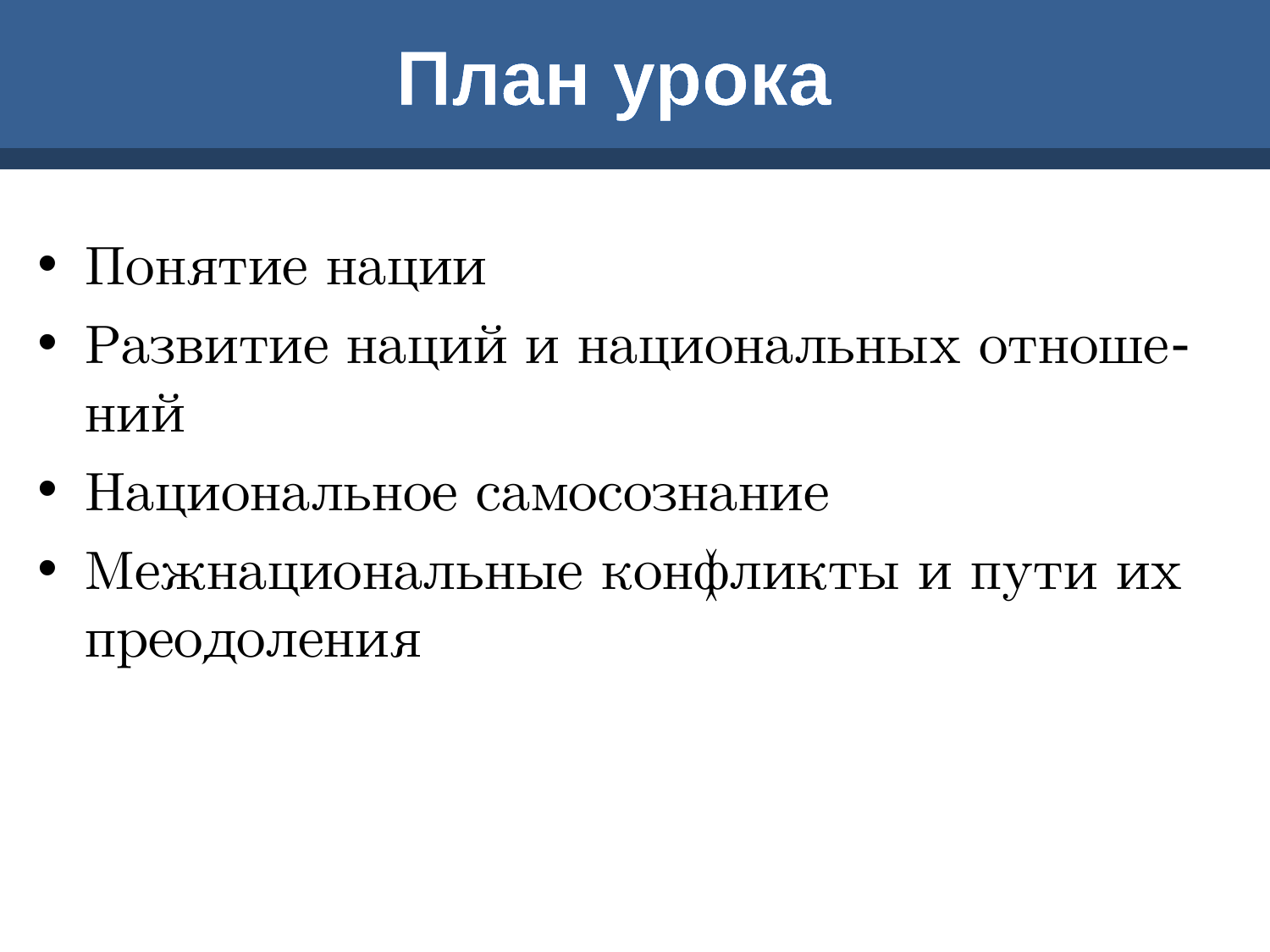

# План урока
Понятие нации
Развитие наций и национальных отноше-ний
Национальное самосознание
Межнациональные конфликты и пути их преодоления